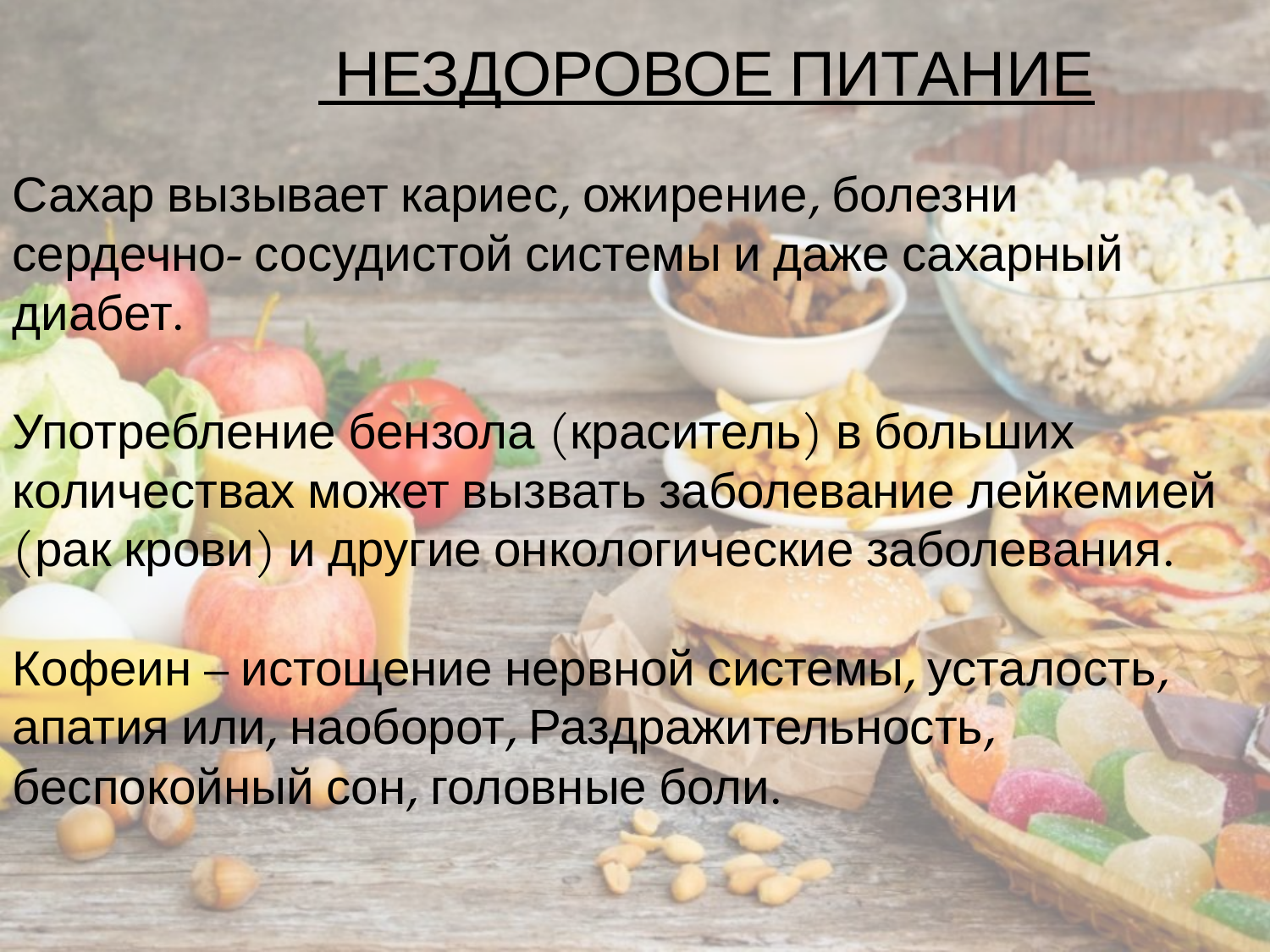

НЕЗДОРОВОЕ ПИТАНИЕ
Сахар вызывает кариес, ожирение, болезни сердечно- сосудистой системы и даже сахарный диабет.
Употребление бензола (краситель) в больших количествах может вызвать заболевание лейкемией (рак крови) и другие онкологические заболевания.
Кофеин – истощение нервной системы, усталость, апатия или, наоборот, Раздражительность, беспокойный сон, головные боли.